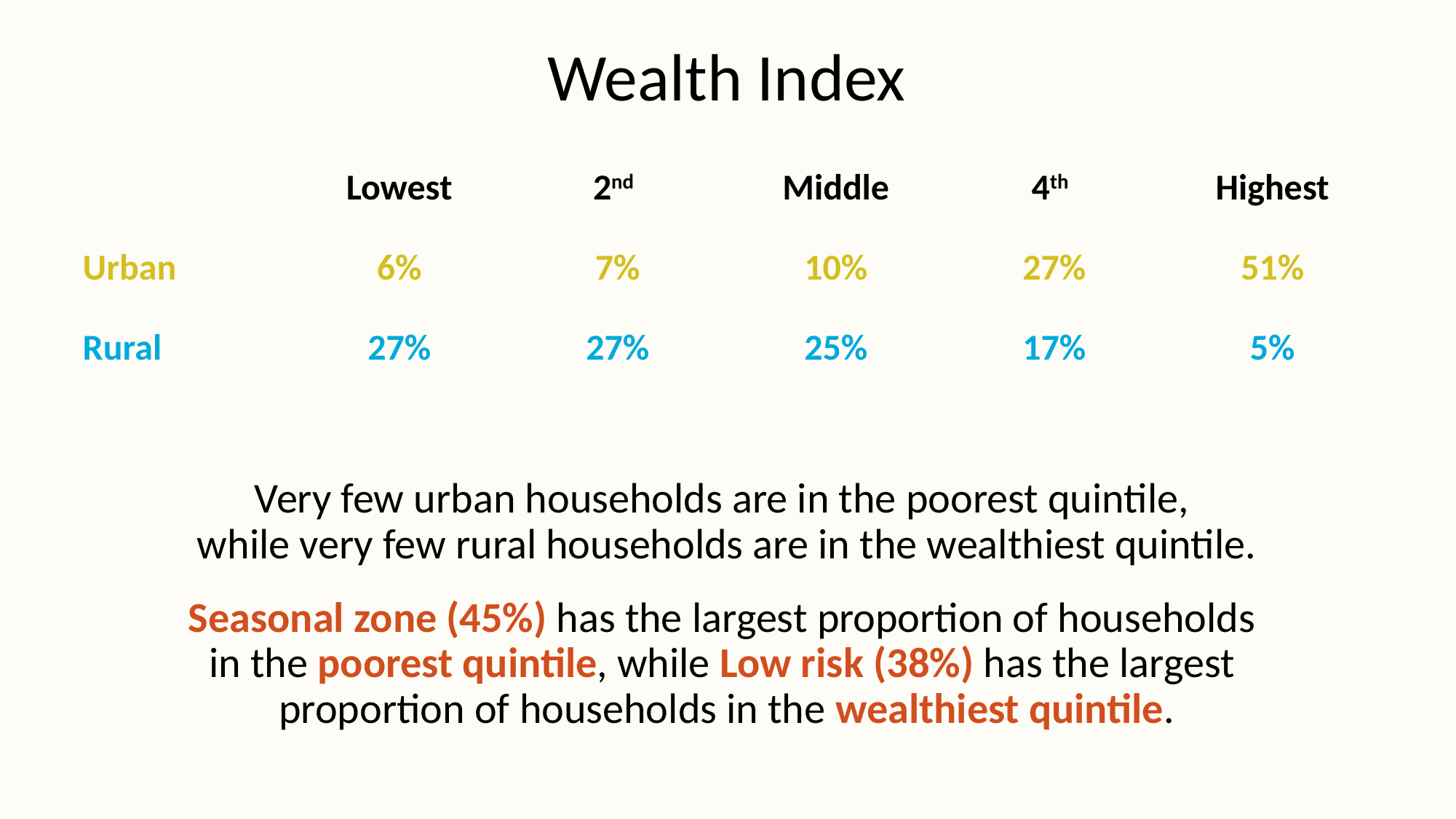

# Wealth Index
|  | Lowest | 2nd | Middle | 4th | Highest |
| --- | --- | --- | --- | --- | --- |
| Urban | 6% | 7% | 10% | 27% | 51% |
| Rural | 27% | 27% | 25% | 17% | 5% |
Very few urban households are in the poorest quintile,
while very few rural households are in the wealthiest quintile.
Seasonal zone (45%) has the largest proportion of households
in the poorest quintile, while Low risk (38%) has the largest
proportion of households in the wealthiest quintile.